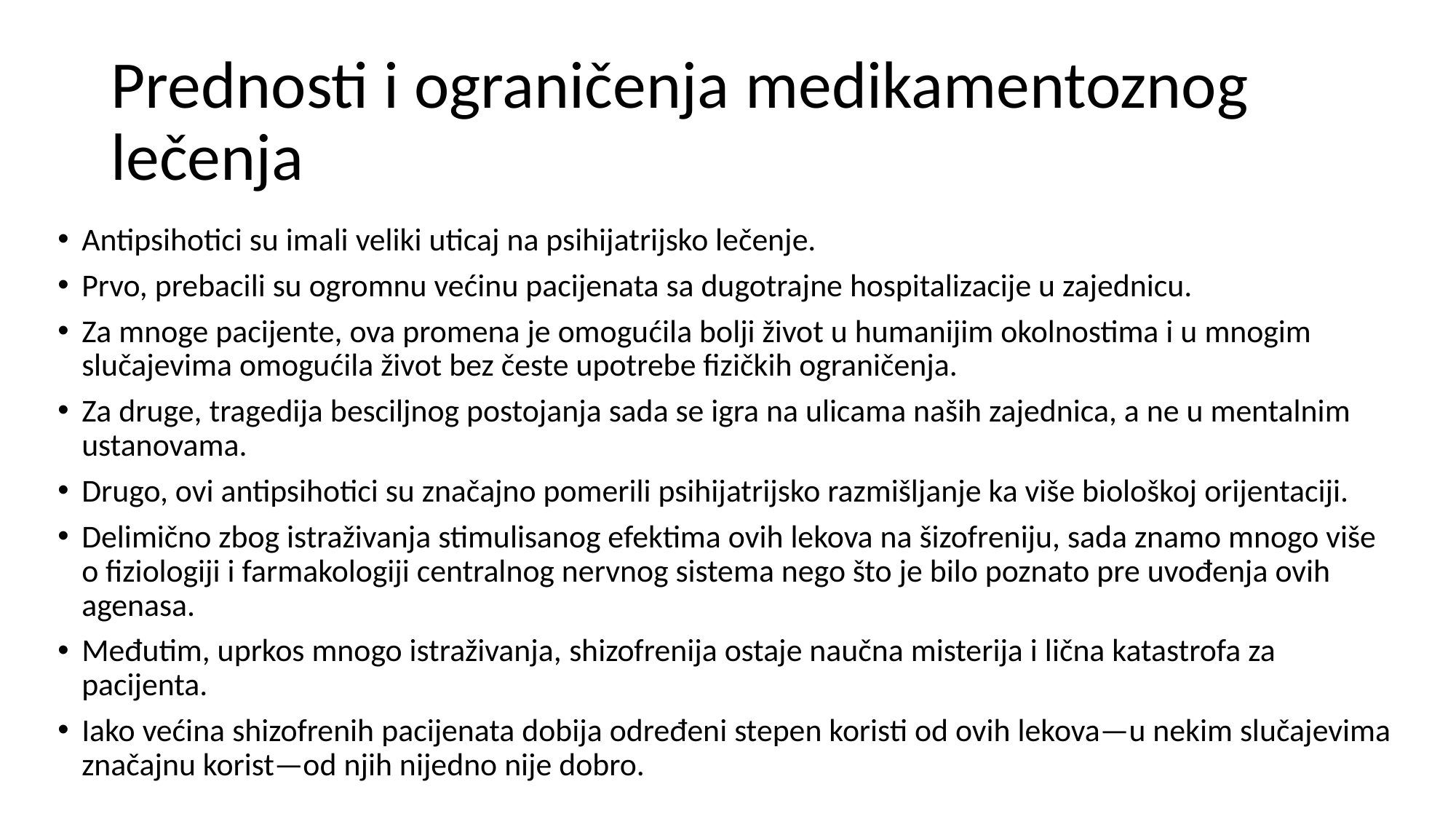

# Prednosti i ograničenja medikamentoznog lečenja
Antipsihotici su imali veliki uticaj na psihijatrijsko lečenje.
Prvo, prebacili su ogromnu većinu pacijenata sa dugotrajne hospitalizacije u zajednicu.
Za mnoge pacijente, ova promena je omogućila bolji život u humanijim okolnostima i u mnogim slučajevima omogućila život bez česte upotrebe fizičkih ograničenja.
Za druge, tragedija besciljnog postojanja sada se igra na ulicama naših zajednica, a ne u mentalnim ustanovama.
Drugo, ovi antipsihotici su značajno pomerili psihijatrijsko razmišljanje ka više biološkoj orijentaciji.
Delimično zbog istraživanja stimulisanog efektima ovih lekova na šizofreniju, sada znamo mnogo više o fiziologiji i farmakologiji centralnog nervnog sistema nego što je bilo poznato pre uvođenja ovih agenasa.
Međutim, uprkos mnogo istraživanja, shizofrenija ostaje naučna misterija i lična katastrofa za pacijenta.
Iako većina shizofrenih pacijenata dobija određeni stepen koristi od ovih lekova—u nekim slučajevima značajnu korist—od njih nijedno nije dobro.